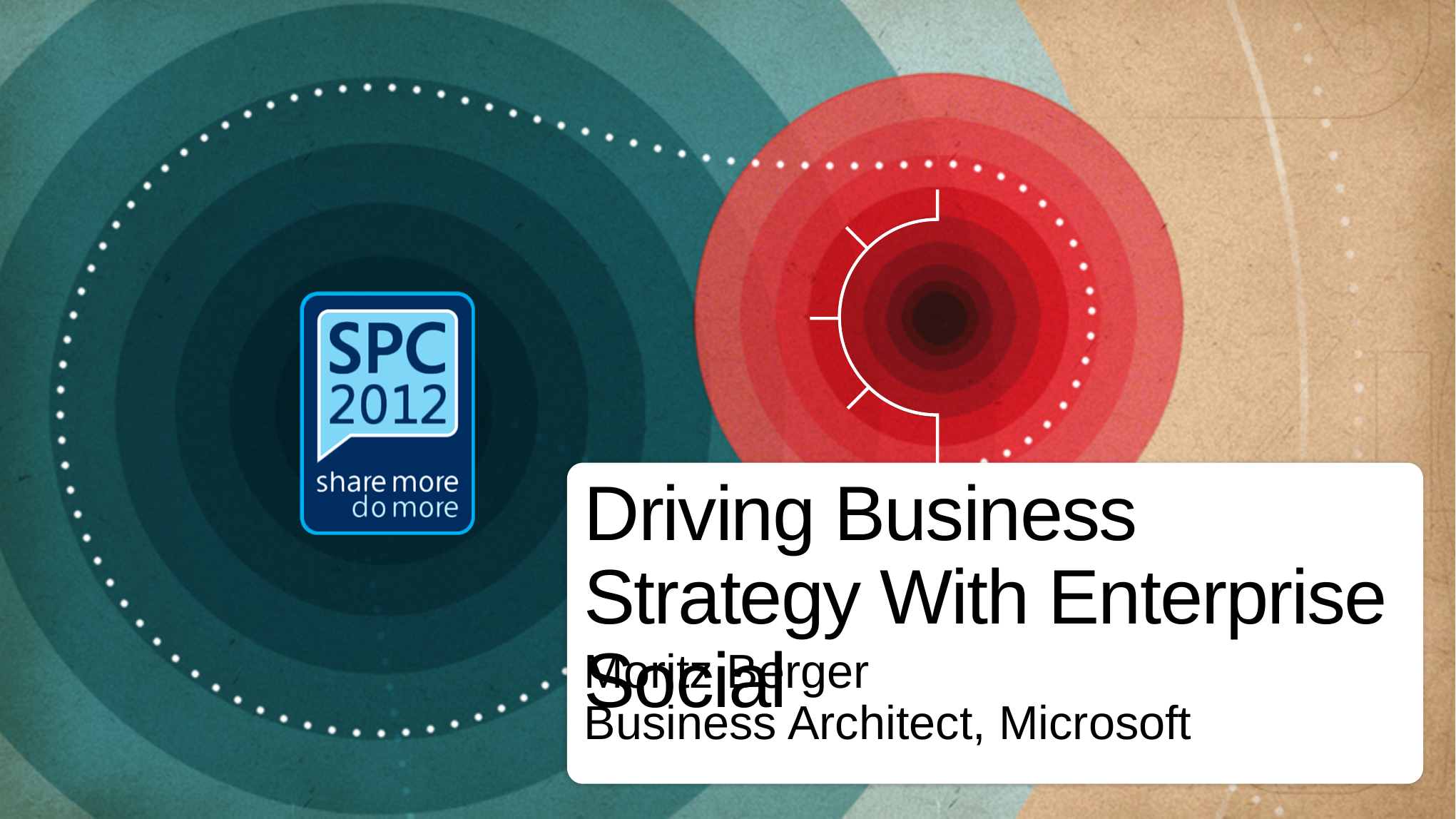

# Driving Business Strategy With Enterprise Social
Moritz Berger
Business Architect, Microsoft